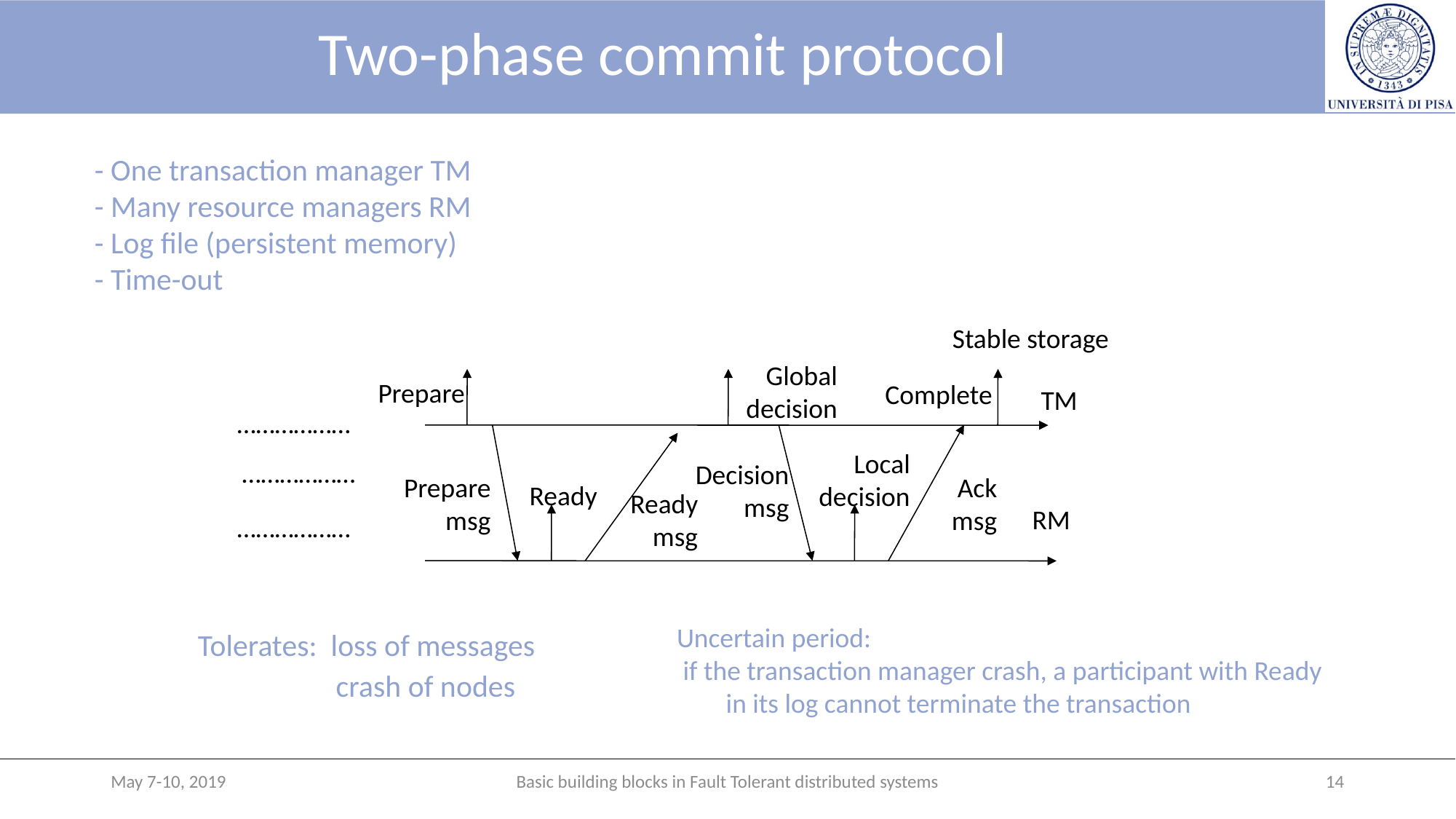

# Two-phase commit protocol
- One transaction manager TM
- Many resource managers RM
- Log file (persistent memory)
- Time-out
Stable storage
Global
decision

Prepare
Complete
TM

Local
decision
Decision
msg
Prepare
msg
Ack
msg
Ready
Ready
msg
RM

………………
………………
………………
Uncertain period:
 if the transaction manager crash, a participant with Ready
        in its log cannot terminate the transaction
Tolerates:  loss of messages
                    crash of nodes
May 7-10, 2019
Basic building blocks in Fault Tolerant distributed systems
14